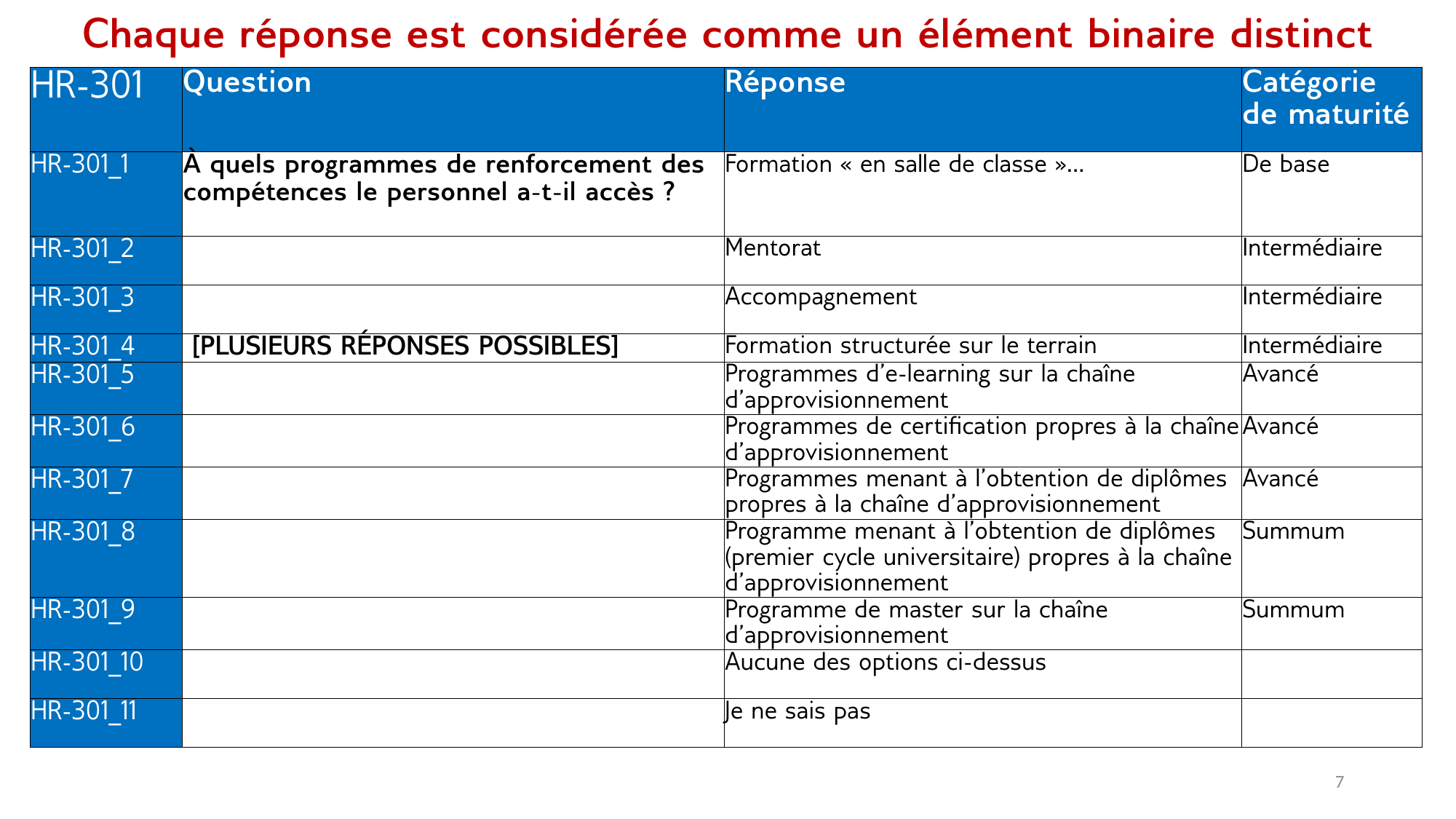

Chaque réponse est considérée comme un élément binaire distinct
| HR-301 | Question | Réponse | Catégorie de maturité |
| --- | --- | --- | --- |
| HR-301\_1 | À quels programmes de renforcement des compétences le personnel a-t-il accès ? | Formation « en salle de classe »... | De base |
| HR-301\_2 |  | Mentorat | Intermédiaire |
| HR-301\_3 |  | Accompagnement | Intermédiaire |
| HR-301\_4 | [PLUSIEURS RÉPONSES POSSIBLES] | Formation structurée sur le terrain | Intermédiaire |
| HR-301\_5 |  | Programmes d’e-learning sur la chaîne d’approvisionnement | Avancé |
| HR-301\_6 |  | Programmes de certification propres à la chaîne d’approvisionnement | Avancé |
| HR-301\_7 |  | Programmes menant à l’obtention de diplômes propres à la chaîne d’approvisionnement | Avancé |
| HR-301\_8 |  | Programme menant à l’obtention de diplômes (premier cycle universitaire) propres à la chaîne d’approvisionnement | Summum |
| HR-301\_9 |  | Programme de master sur la chaîne d’approvisionnement | Summum |
| HR-301\_10 |  | Aucune des options ci-dessus |  |
| HR-301\_11 |  | Je ne sais pas |  |

7